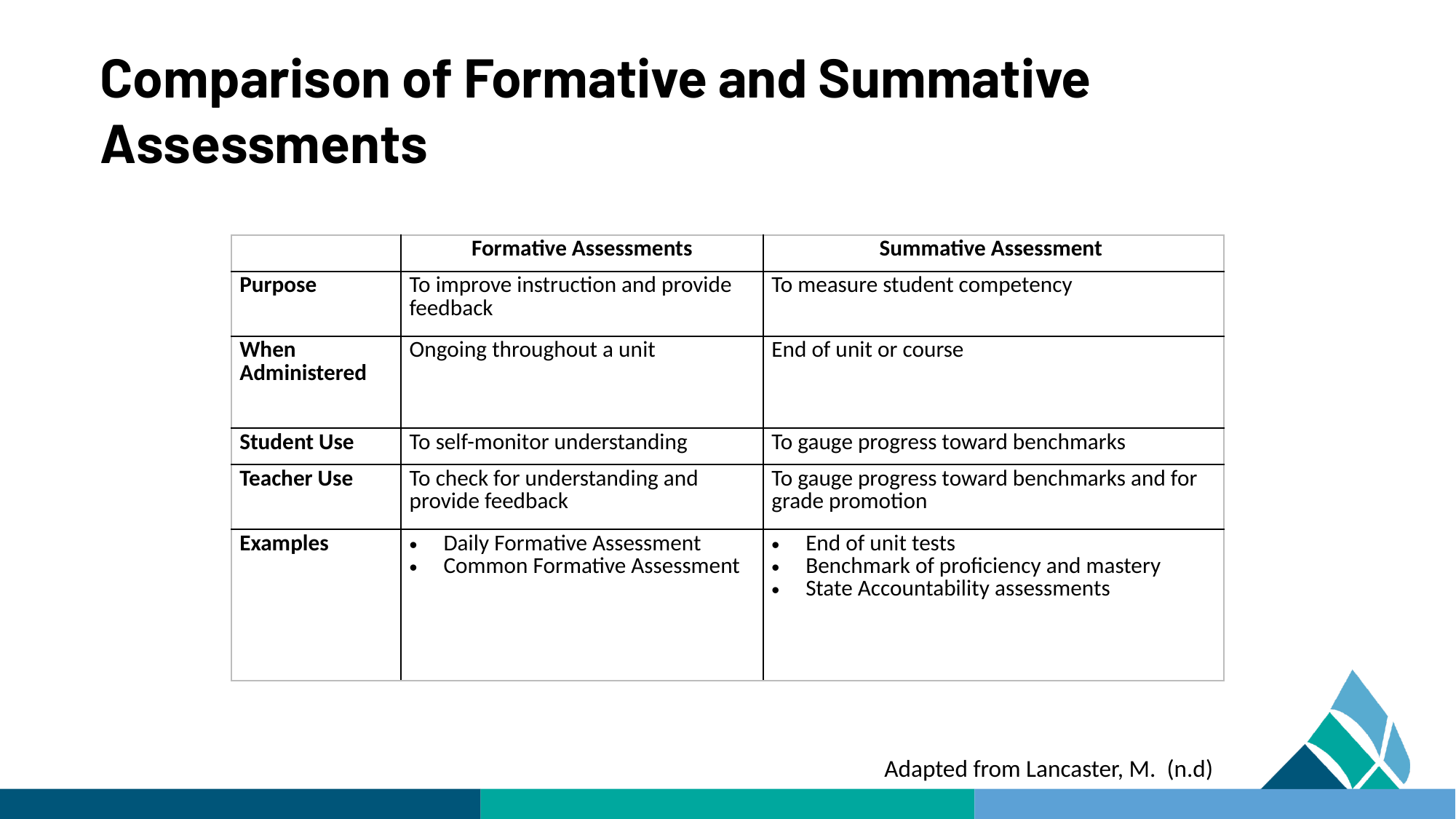

# Comparison of Formative and Summative Assessments
|  | Formative Assessments | Summative Assessment |
| --- | --- | --- |
| Purpose | To improve instruction and provide feedback | To measure student competency |
| When Administered | Ongoing throughout a unit | End of unit or course |
| Student Use | To self-monitor understanding | To gauge progress toward benchmarks |
| Teacher Use | To check for understanding and provide feedback | To gauge progress toward benchmarks and for grade promotion |
| Examples | Daily Formative Assessment Common Formative Assessment | End of unit tests Benchmark of proficiency and mastery State Accountability assessments |
Adapted from Lancaster, M.  (n.d)